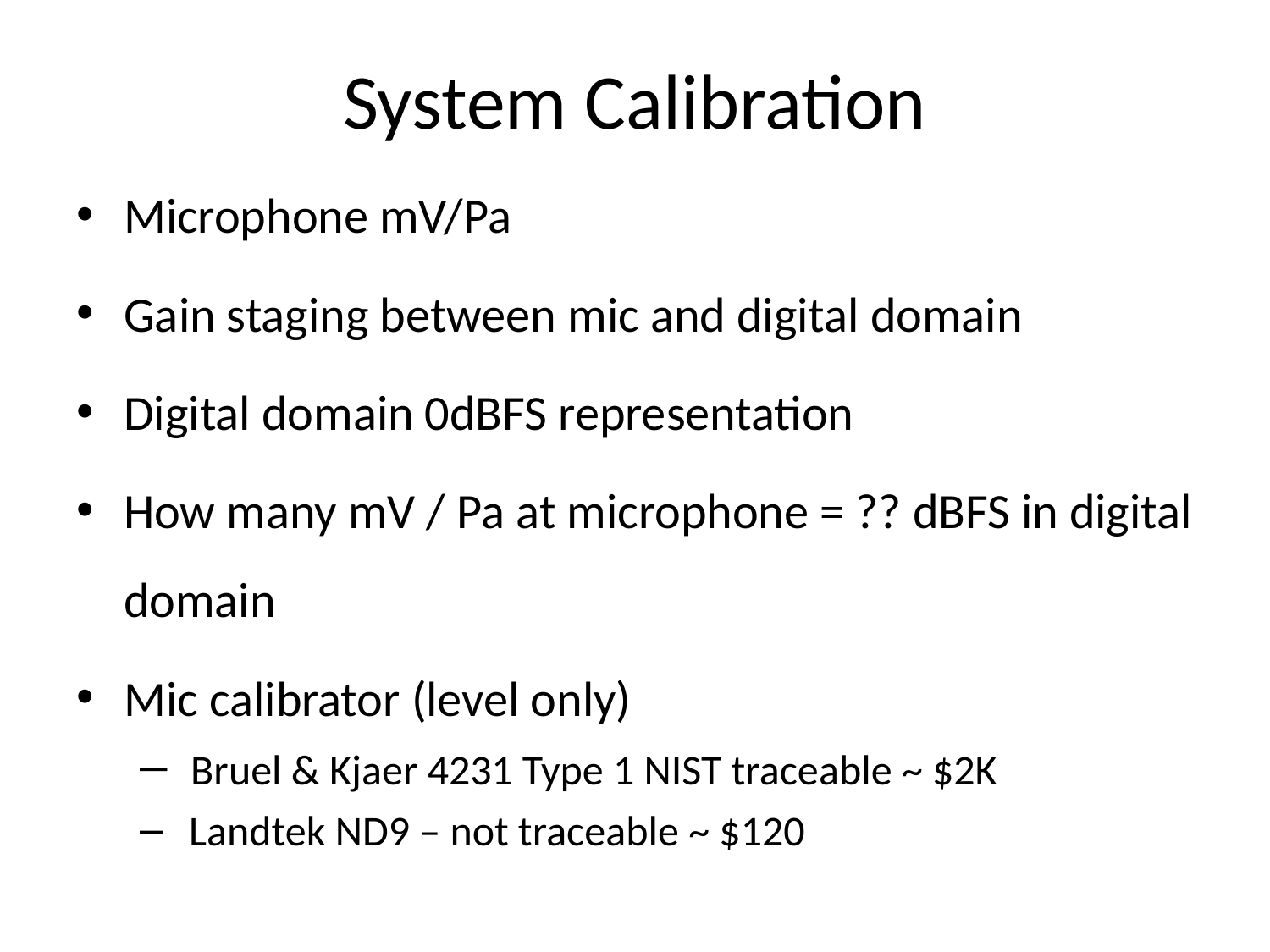

# System Calibration
Microphone mV/Pa
Gain staging between mic and digital domain
Digital domain 0dBFS representation
How many mV / Pa at microphone = ?? dBFS in digital domain
Mic calibrator (level only)
 Bruel & Kjaer 4231 Type 1 NIST traceable ~ $2K
 Landtek ND9 – not traceable ~ $120